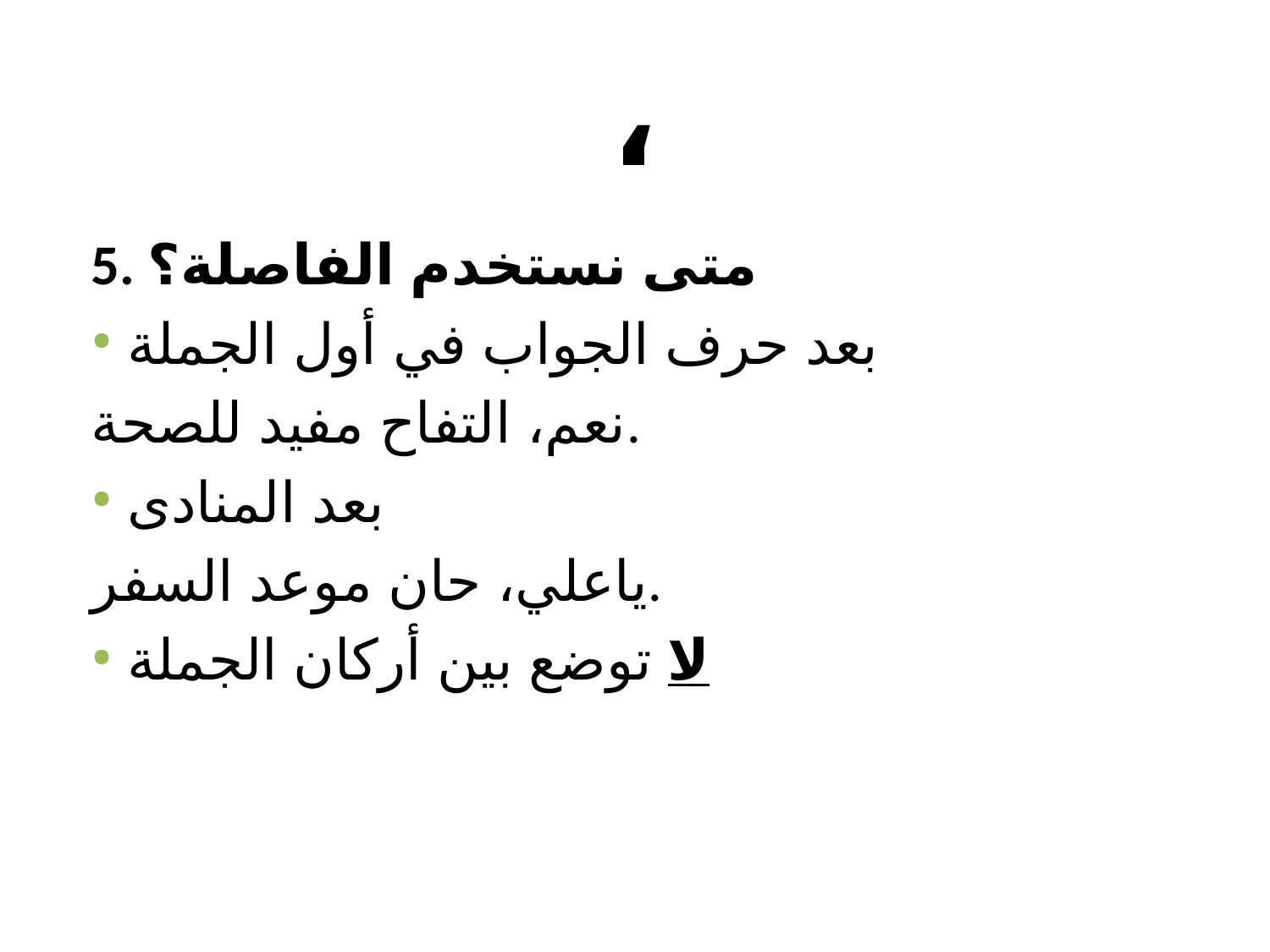

# ،
5. متى نستخدم الفاصلة؟
بعد حرف الجواب في أول الجملة
نعم، التفاح مفيد للصحة.
بعد المنادى
ياعلي، حان موعد السفر.
لا توضع بين أركان الجملة